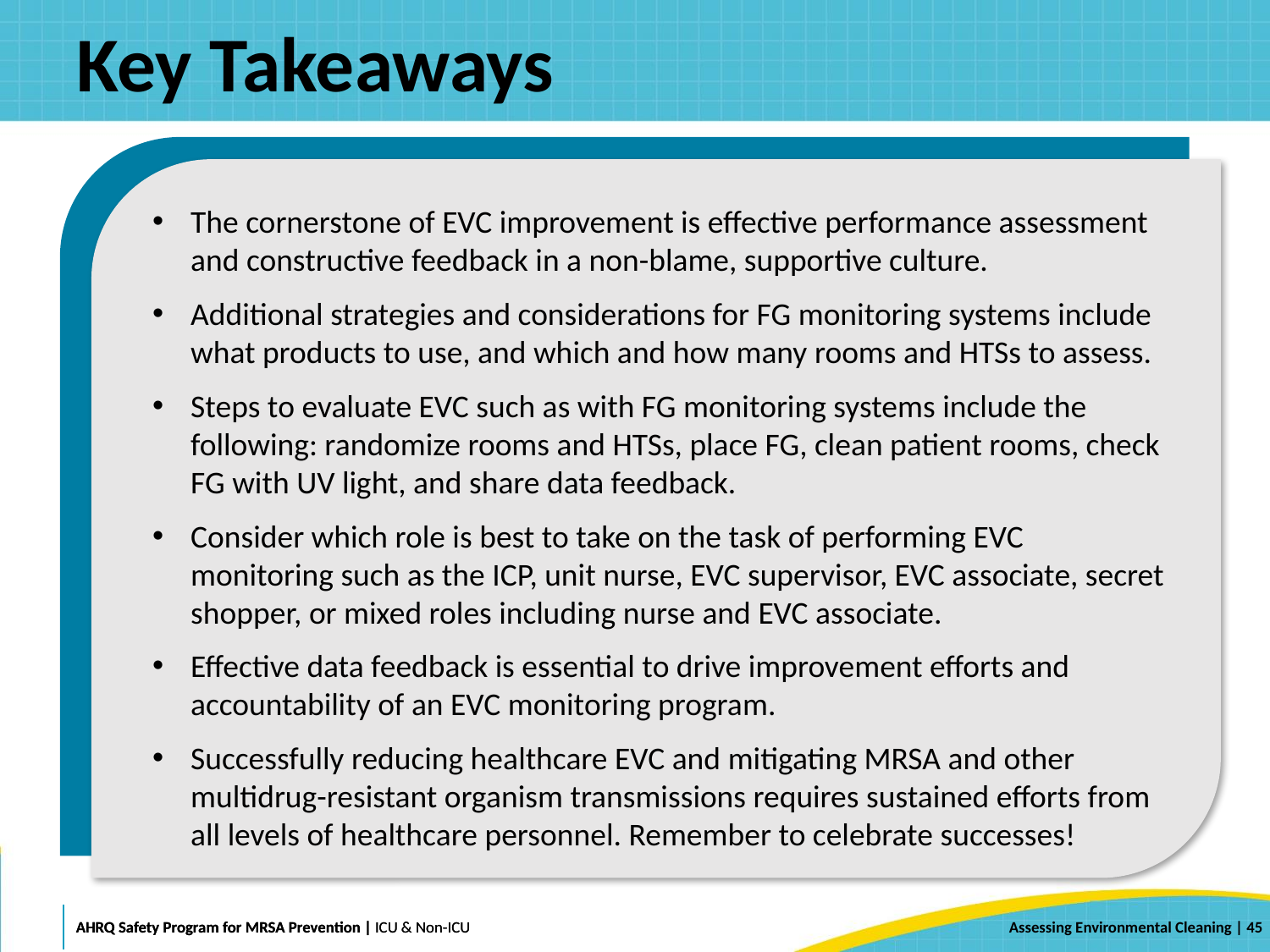

# Key Takeaways
The cornerstone of EVC improvement is effective performance assessment and constructive feedback in a non-blame, supportive culture.
Additional strategies and considerations for FG monitoring systems include what products to use, and which and how many rooms and HTSs to assess.
Steps to evaluate EVC such as with FG monitoring systems include the following: randomize rooms and HTSs, place FG, clean patient rooms, check FG with UV light, and share data feedback.
Consider which role is best to take on the task of performing EVC monitoring such as the ICP, unit nurse, EVC supervisor, EVC associate, secret shopper, or mixed roles including nurse and EVC associate.
Effective data feedback is essential to drive improvement efforts and accountability of an EVC monitoring program.
Successfully reducing healthcare EVC and mitigating MRSA and other multidrug-resistant organism transmissions requires sustained efforts from all levels of healthcare personnel. Remember to celebrate successes!
 | 45